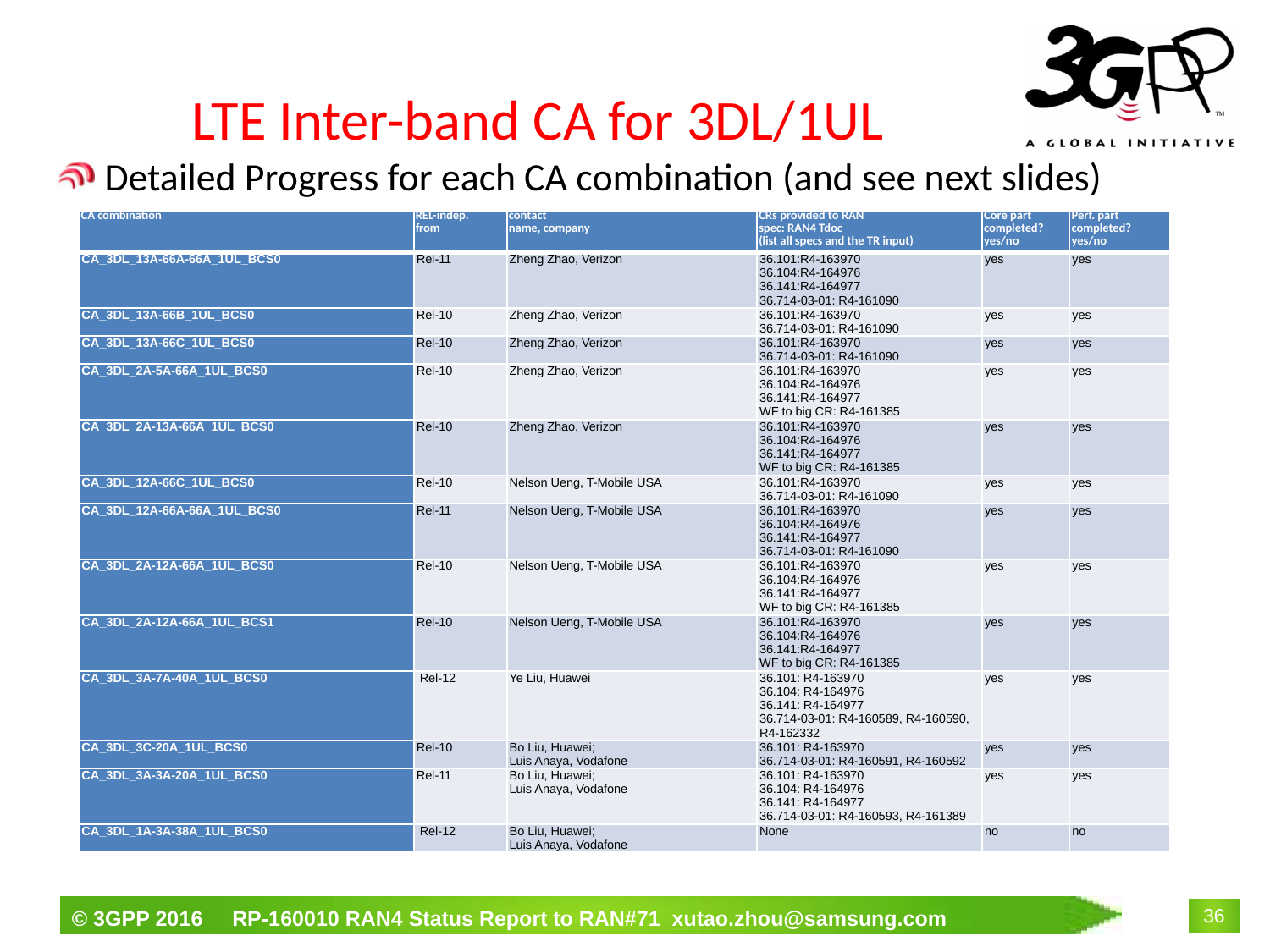

# LTE Inter-band CA for 3DL/1UL
Detailed Progress for each CA combination (and see next slides)

| CA combination | REL-indep. from | contact name, company | CRs provided to RAN spec: RAN4 Tdoc (list all specs and the TR input) | Core part completed? yes/no | Perf. part completed? yes/no |
| --- | --- | --- | --- | --- | --- |
| CA\_3DL\_13A-66A-66A\_1UL\_BCS0 | Rel-11 | Zheng Zhao, Verizon | 36.101:R4-163970 36.104:R4-164976 36.141:R4-164977 36.714-03-01: R4-161090 | yes | yes |
| CA\_3DL\_13A-66B\_1UL\_BCS0 | Rel-10 | Zheng Zhao, Verizon | 36.101:R4-163970 36.714-03-01: R4-161090 | yes | yes |
| CA\_3DL\_13A-66C\_1UL\_BCS0 | Rel-10 | Zheng Zhao, Verizon | 36.101:R4-163970 36.714-03-01: R4-161090 | yes | yes |
| CA\_3DL\_2A-5A-66A\_1UL\_BCS0 | Rel-10 | Zheng Zhao, Verizon | 36.101:R4-163970 36.104:R4-164976 36.141:R4-164977 WF to big CR: R4-161385 | yes | yes |
| CA\_3DL\_2A-13A-66A\_1UL\_BCS0 | Rel-10 | Zheng Zhao, Verizon | 36.101:R4-163970 36.104:R4-164976 36.141:R4-164977 WF to big CR: R4-161385 | yes | yes |
| CA\_3DL\_12A-66C\_1UL\_BCS0 | Rel-10 | Nelson Ueng, T-Mobile USA | 36.101:R4-163970 36.714-03-01: R4-161090 | yes | yes |
| CA\_3DL\_12A-66A-66A\_1UL\_BCS0 | Rel-11 | Nelson Ueng, T-Mobile USA | 36.101:R4-163970 36.104:R4-164976 36.141:R4-164977 36.714-03-01: R4-161090 | yes | yes |
| CA\_3DL\_2A-12A-66A\_1UL\_BCS0 | Rel-10 | Nelson Ueng, T-Mobile USA | 36.101:R4-163970 36.104:R4-164976 36.141:R4-164977 WF to big CR: R4-161385 | yes | yes |
| CA\_3DL\_2A-12A-66A\_1UL\_BCS1 | Rel-10 | Nelson Ueng, T-Mobile USA | 36.101:R4-163970 36.104:R4-164976 36.141:R4-164977 WF to big CR: R4-161385 | yes | yes |
| CA\_3DL\_3A-7A-40A\_1UL\_BCS0 | Rel-12 | Ye Liu, Huawei | 36.101: R4-163970 36.104: R4-164976 36.141: R4-164977 36.714-03-01: R4-160589, R4-160590, R4-162332 | yes | yes |
| CA\_3DL\_3C-20A\_1UL\_BCS0 | Rel-10 | Bo Liu, Huawei; Luis Anaya, Vodafone | 36.101: R4-163970 36.714-03-01: R4-160591, R4-160592 | yes | yes |
| CA\_3DL\_3A-3A-20A\_1UL\_BCS0 | Rel-11 | Bo Liu, Huawei; Luis Anaya, Vodafone | 36.101: R4-163970 36.104: R4-164976 36.141: R4-164977 36.714-03-01: R4-160593, R4-161389 | yes | yes |
| CA\_3DL\_1A-3A-38A\_1UL\_BCS0 | Rel-12 | Bo Liu, Huawei; Luis Anaya, Vodafone | None | no | no |